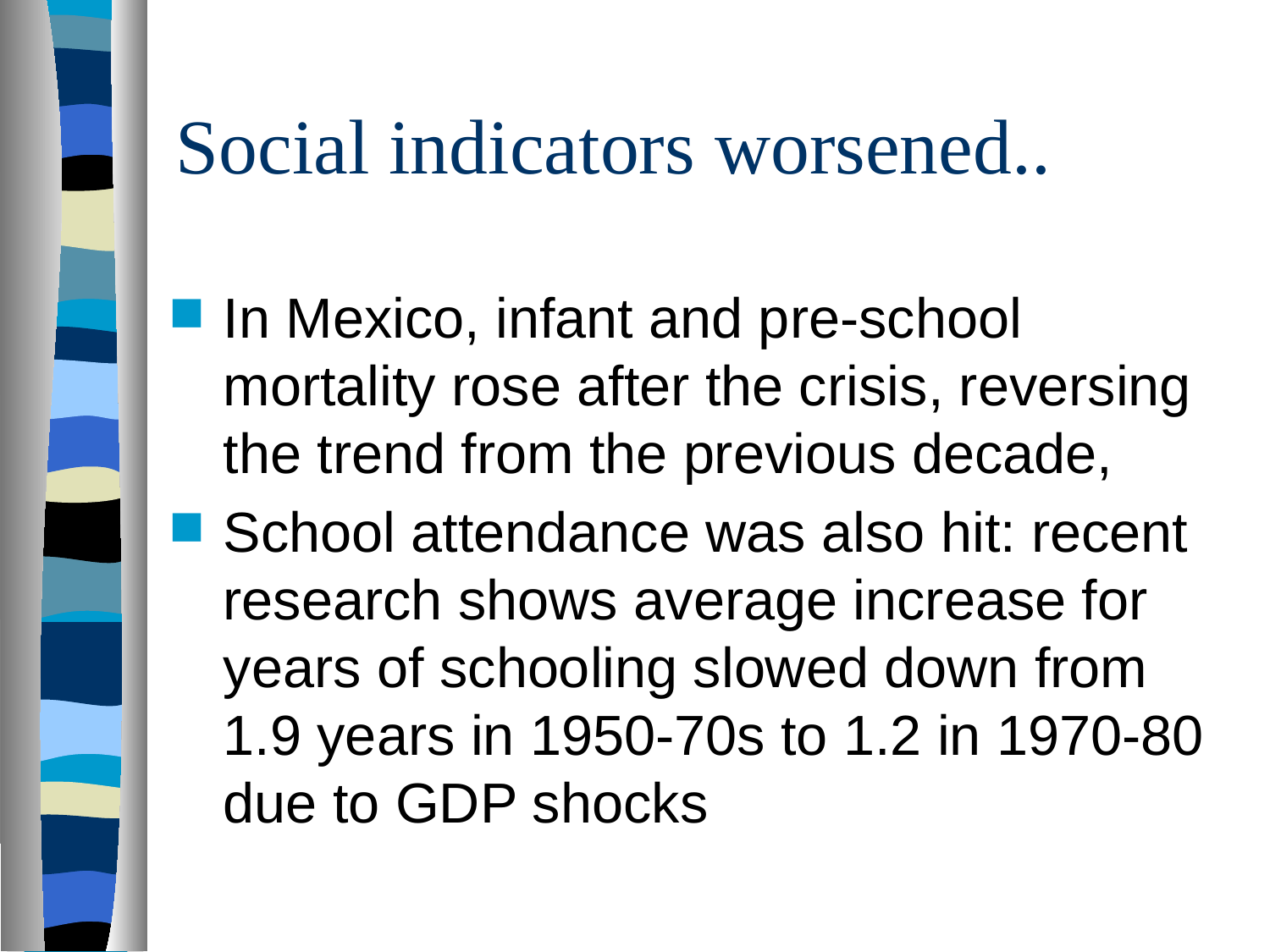

# Social indicators worsened..
In Mexico, infant and pre-school mortality rose after the crisis, reversing the trend from the previous decade,
School attendance was also hit: recent research shows average increase for years of schooling slowed down from 1.9 years in 1950-70s to 1.2 in 1970-80 due to GDP shocks